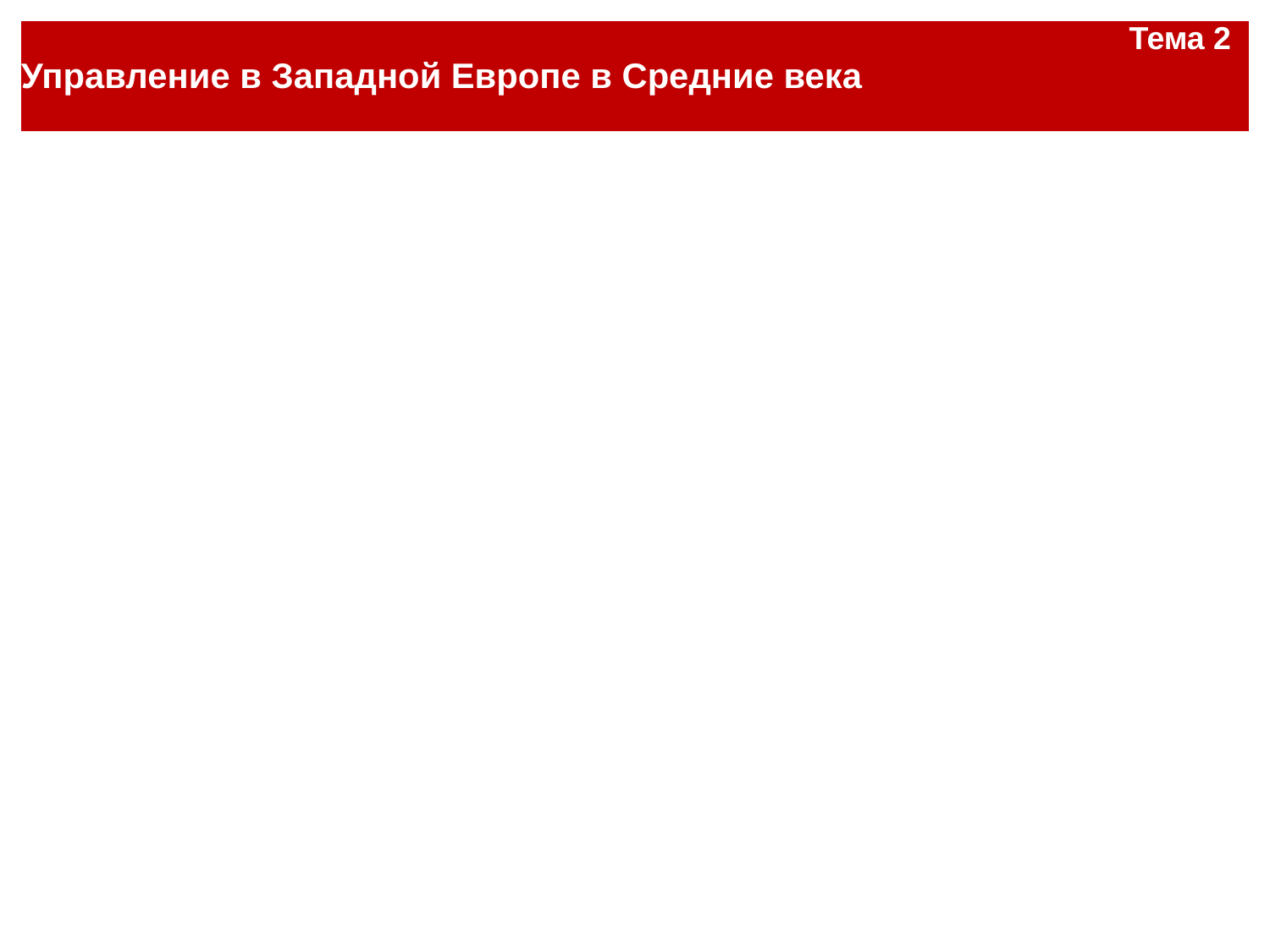

| Тема 2 Управление в Западной Европе в Средние века |
| --- |
#